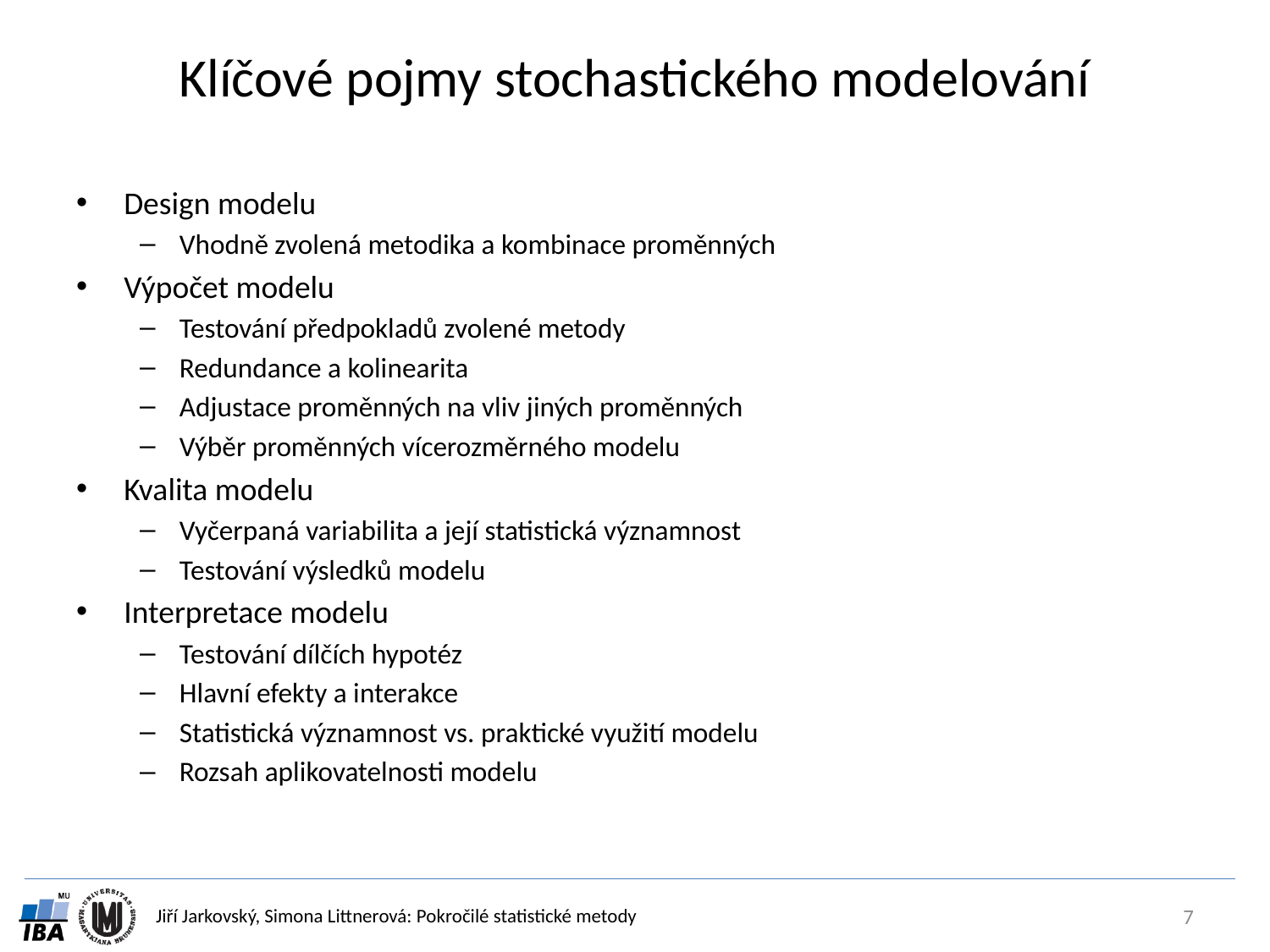

# Klíčové pojmy stochastického modelování
Design modelu
Vhodně zvolená metodika a kombinace proměnných
Výpočet modelu
Testování předpokladů zvolené metody
Redundance a kolinearita
Adjustace proměnných na vliv jiných proměnných
Výběr proměnných vícerozměrného modelu
Kvalita modelu
Vyčerpaná variabilita a její statistická významnost
Testování výsledků modelu
Interpretace modelu
Testování dílčích hypotéz
Hlavní efekty a interakce
Statistická významnost vs. praktické využití modelu
Rozsah aplikovatelnosti modelu

7